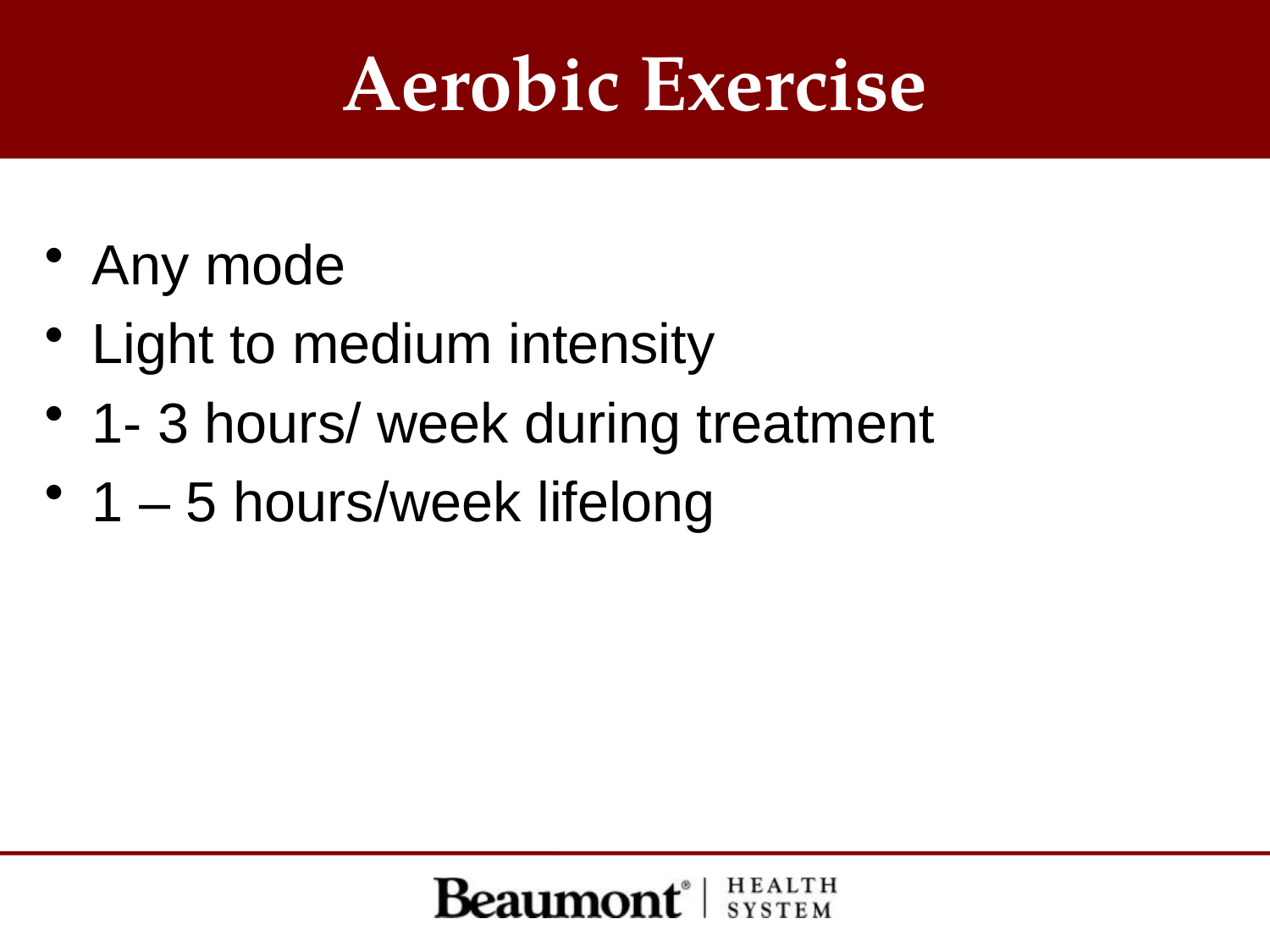

# Aerobic Exercise
Any mode
Light to medium intensity
1- 3 hours/ week during treatment
1 – 5 hours/week lifelong